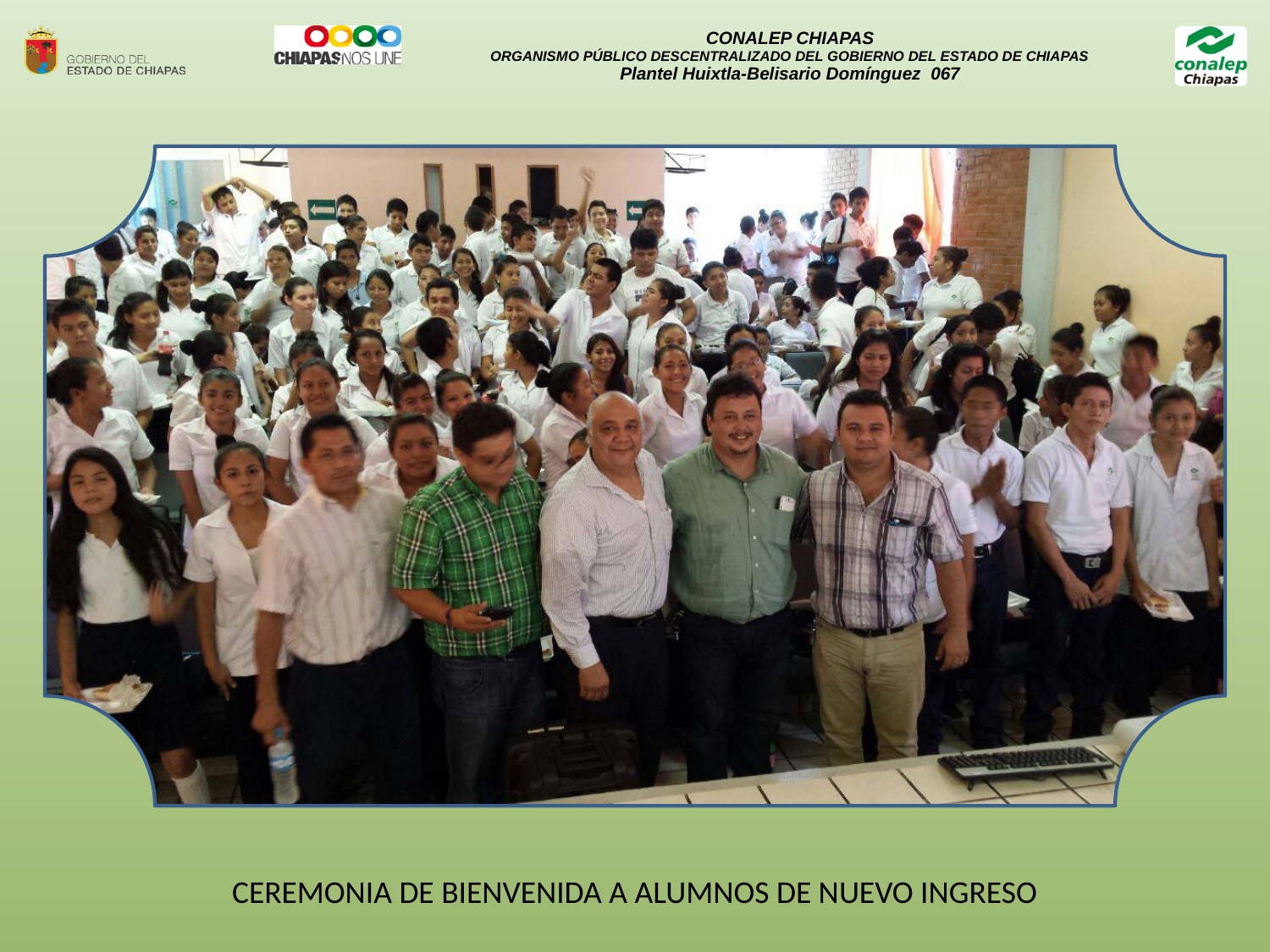

CEREMONIA DE BIENVENIDA A ALUMNOS DE NUEVO INGRESO